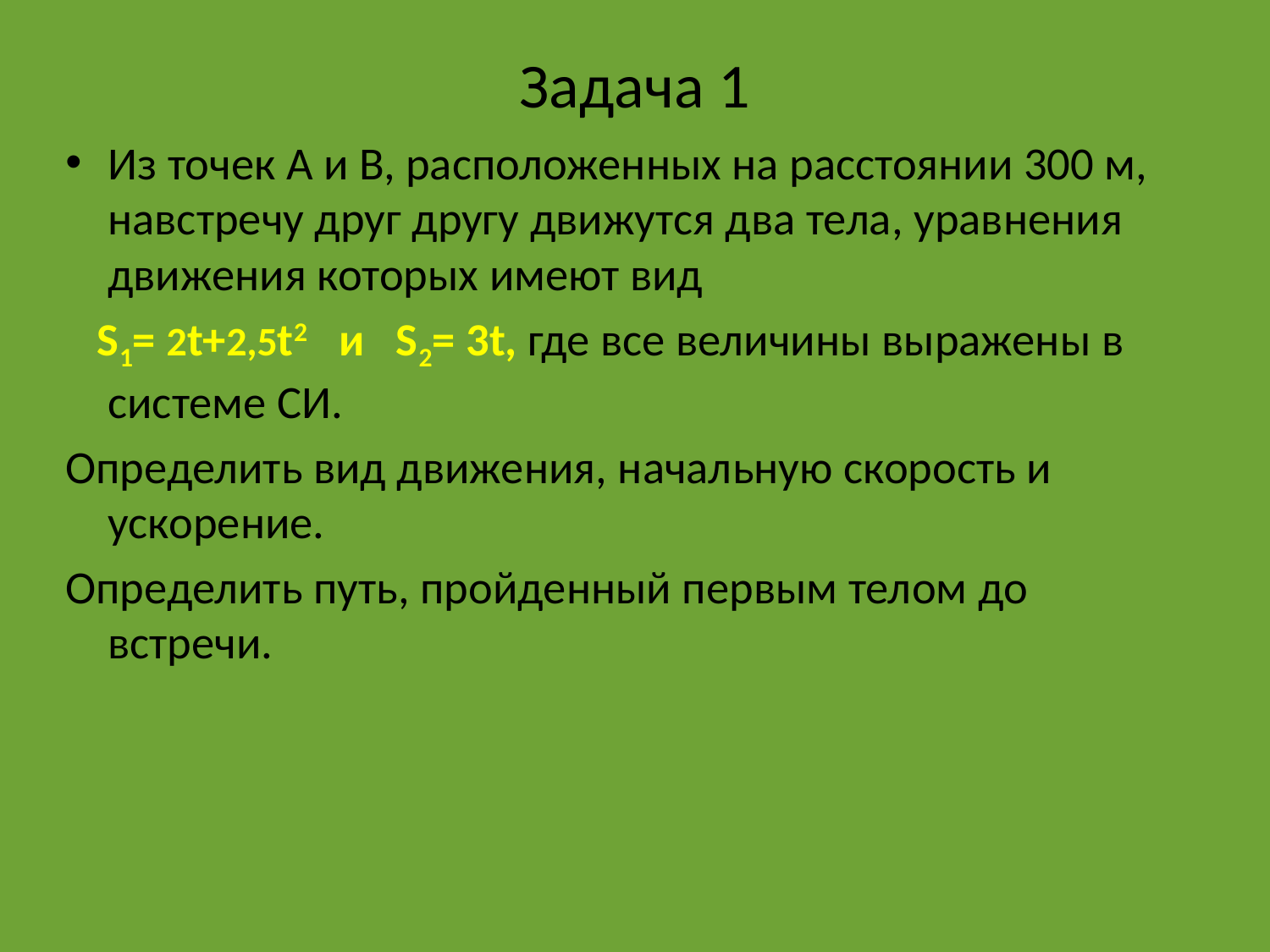

# Задача 1
Из точек A и B, расположенных на расстоянии 300 м, навстречу друг другу движутся два тела, уравнения движения которых имеют вид
   S1= 2t+2,5t2   и   S2= 3t, где все величины выражены в системе СИ.
Определить вид движения, начальную скорость и ускорение.
Определить путь, пройденный первым телом до встречи.